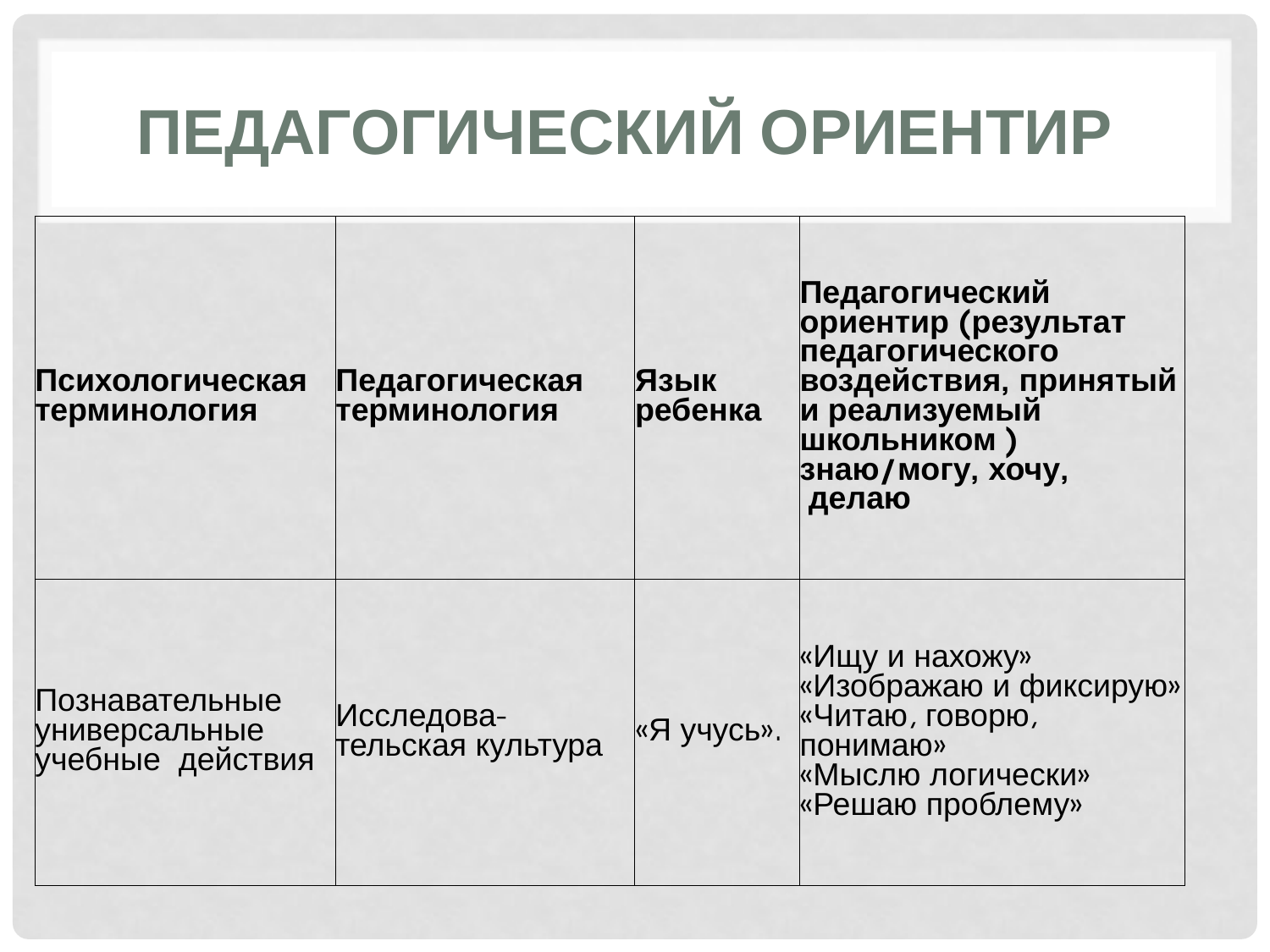

# Педагогический ориентир
| Психологическая терминология | Педагогическая терминология | Язык ребенка | Педагогический ориентир (результат педагогического воздействия, принятый и реализуемый школьником ) знаю/могу, хочу,  делаю |
| --- | --- | --- | --- |
| Познавательные универсальные   учебные  действия | Исследова-тельская культура | «Я учусь». | «Ищу и нахожу» «Изображаю и фиксирую» «Читаю, говорю, понимаю» «Мыслю логически» «Решаю проблему» |